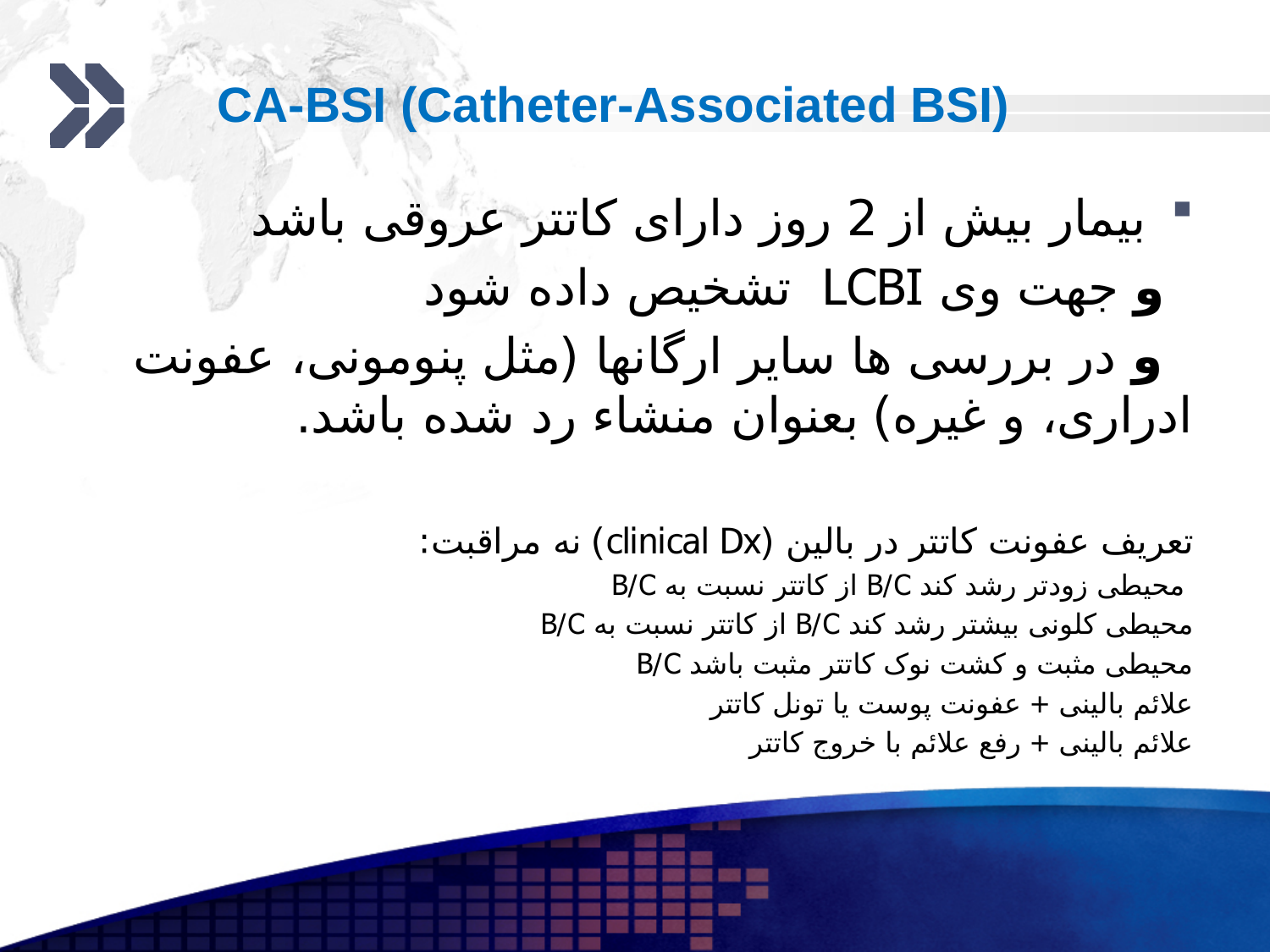

# CA-BSI (Catheter-Associated BSI)
بیمار بیش از 2 روز دارای کاتتر عروقی باشد
  و جهت وی LCBI  تشخیص داده شود
  و در بررسی ها سایر ارگانها (مثل پنومونی، عفونت ادراری، و غیره) بعنوان منشاء رد شده باشد.

تعریف عفونت کاتتر در بالین (clinical Dx) نه مراقبت:
 B/C از کاتتر نسبت به B/C محیطی زودتر رشد کند
B/C از کاتتر نسبت به B/C محیطی کلونی بیشتر رشد کند
B/C محیطی مثبت و کشت نوک کاتتر مثبت باشد
علائم بالینی + عفونت پوست یا تونل کاتتر
علائم بالینی + رفع علائم با خروج کاتتر